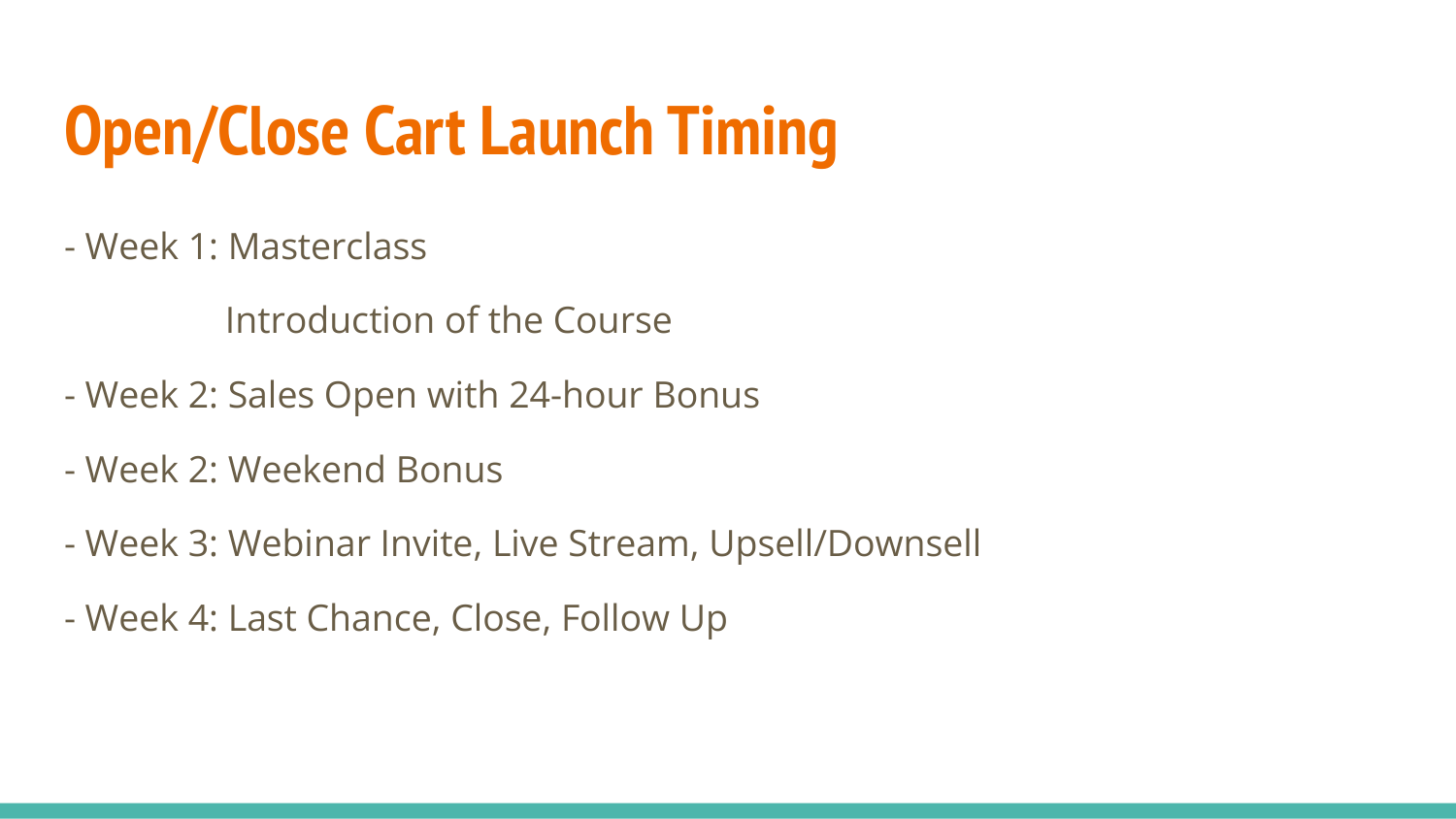

# Open/Close Cart Launch Timing
- Week 1: Masterclass
                 Introduction of the Course
- Week 2: Sales Open with 24-hour Bonus
- Week 2: Weekend Bonus
- Week 3: Webinar Invite, Live Stream, Upsell/Downsell
- Week 4: Last Chance, Close, Follow Up